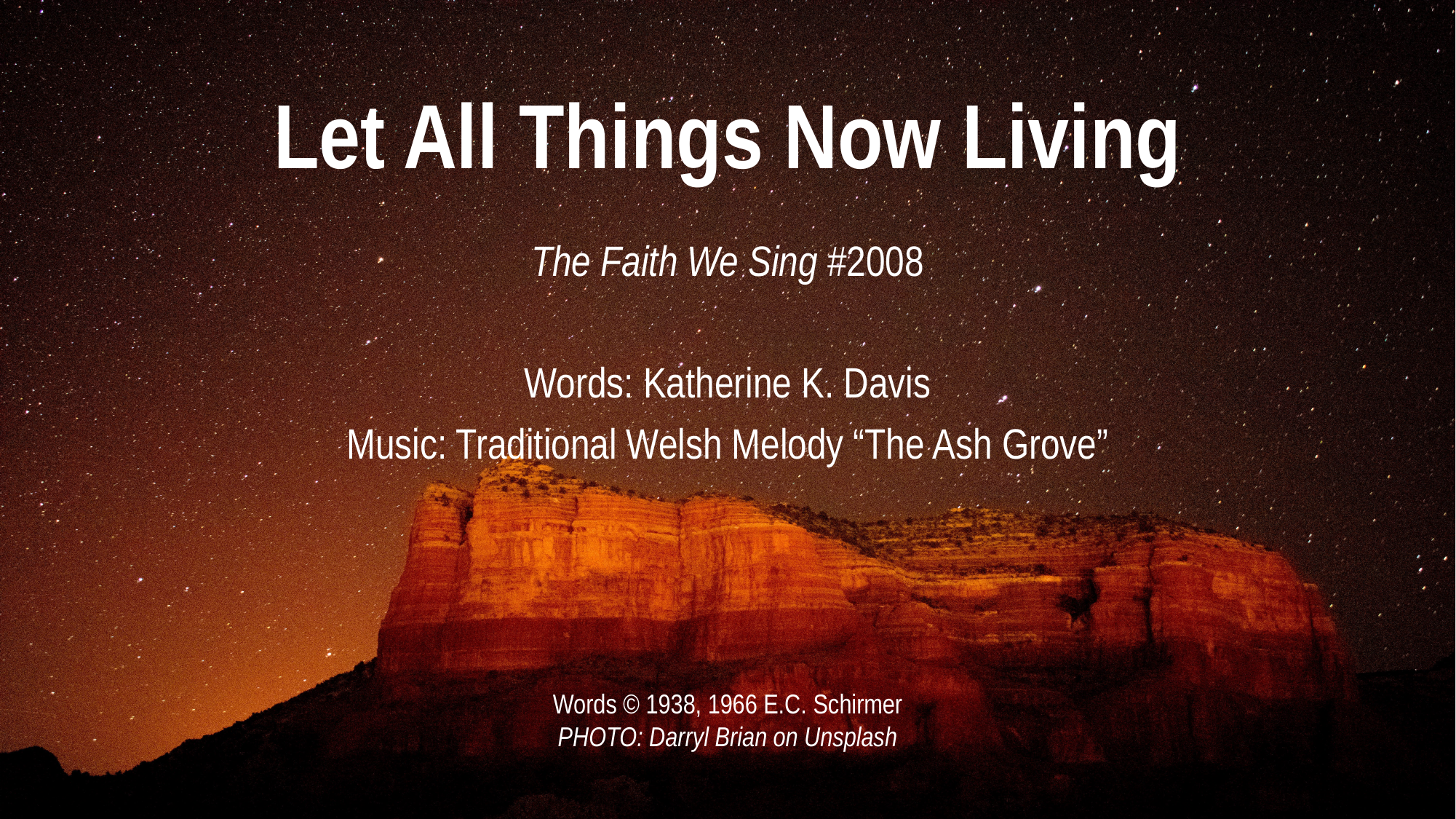

# Let All Things Now Living
The Faith We Sing #2008

Words: Katherine K. Davis
Music: Traditional Welsh Melody “The Ash Grove”

Words © 1938, 1966 E.C. Schirmer
PHOTO: Darryl Brian on Unsplash